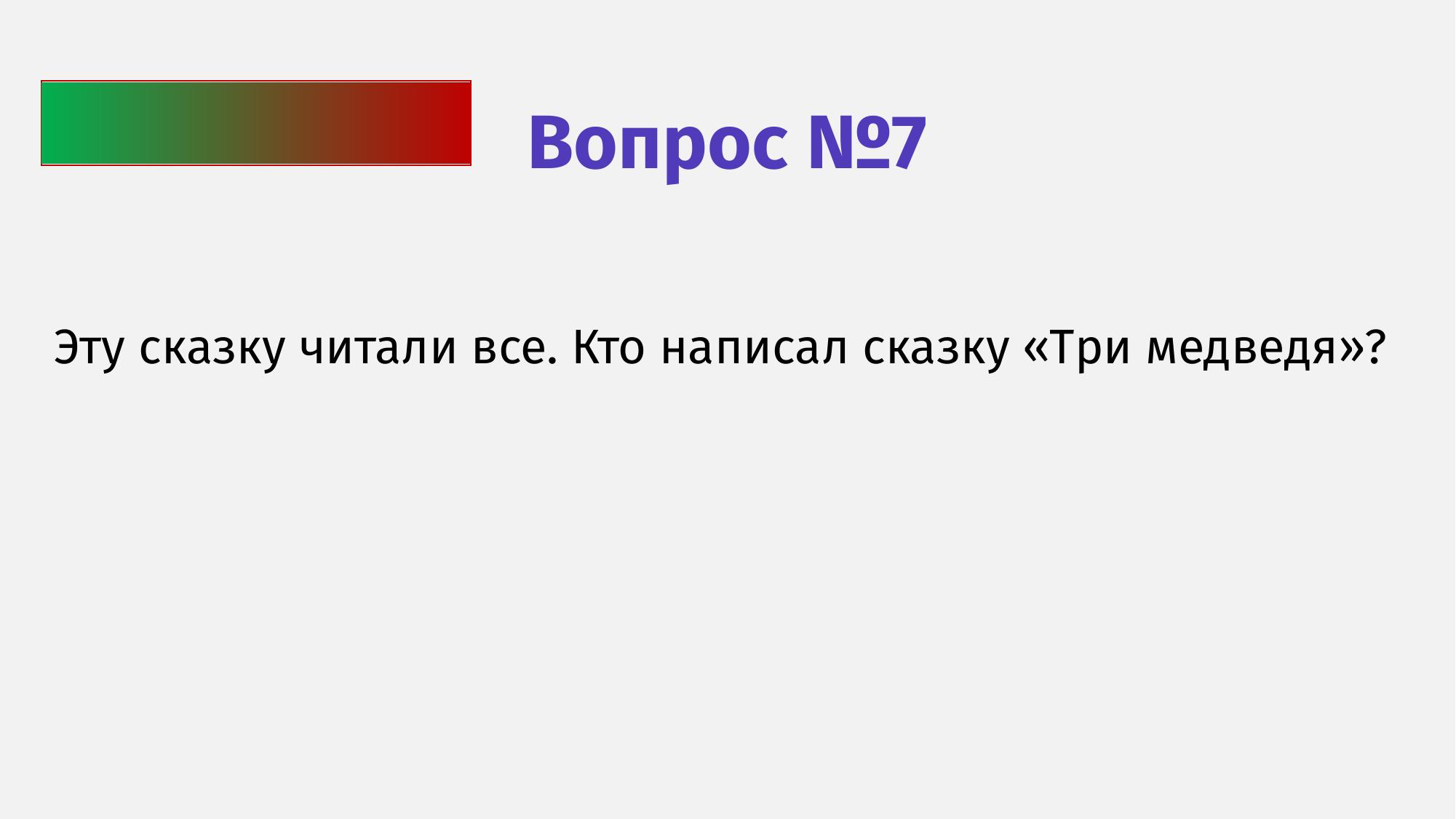

Вопрос №7
Эту сказку читали все. Кто написал сказку «Три медведя»?